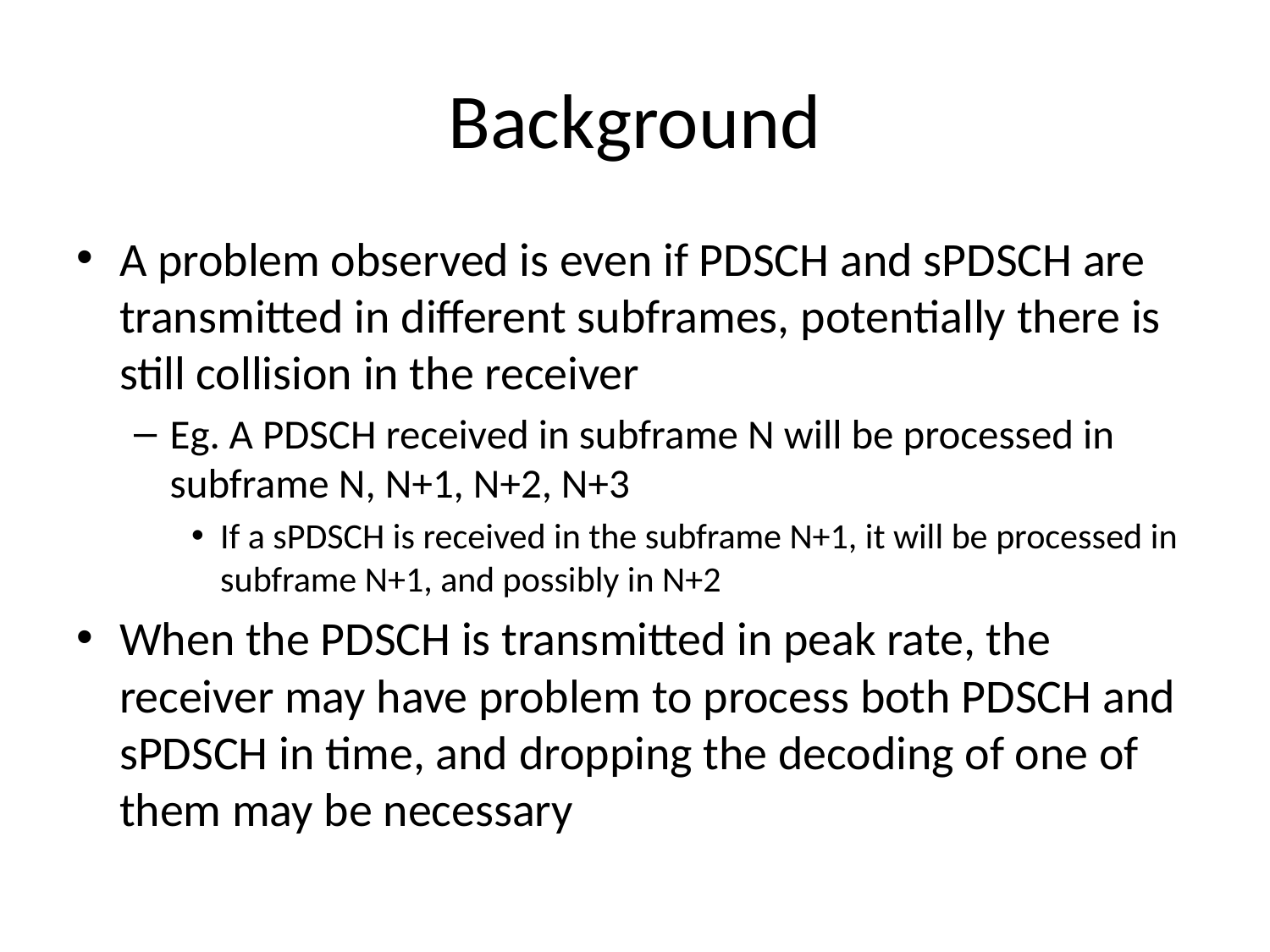

# Background
A problem observed is even if PDSCH and sPDSCH are transmitted in different subframes, potentially there is still collision in the receiver
Eg. A PDSCH received in subframe N will be processed in subframe N, N+1, N+2, N+3
If a sPDSCH is received in the subframe N+1, it will be processed in subframe N+1, and possibly in N+2
When the PDSCH is transmitted in peak rate, the receiver may have problem to process both PDSCH and sPDSCH in time, and dropping the decoding of one of them may be necessary